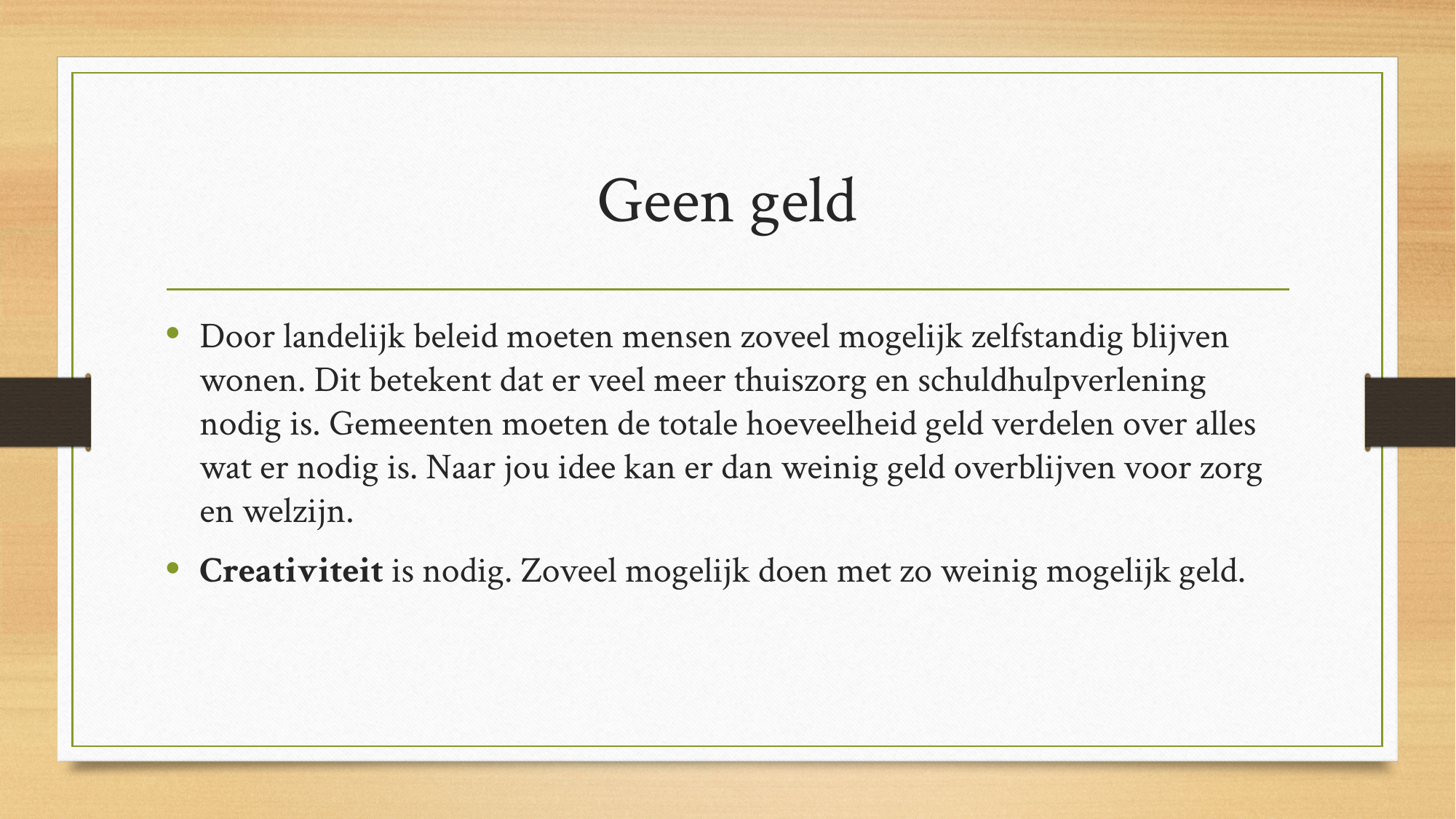

# Geen geld
Door landelijk beleid moeten mensen zoveel mogelijk zelfstandig blijven wonen. Dit betekent dat er veel meer thuiszorg en schuldhulpverlening nodig is. Gemeenten moeten de totale hoeveelheid geld verdelen over alles wat er nodig is. Naar jou idee kan er dan weinig geld overblijven voor zorg en welzijn.
Creativiteit is nodig. Zoveel mogelijk doen met zo weinig mogelijk geld.